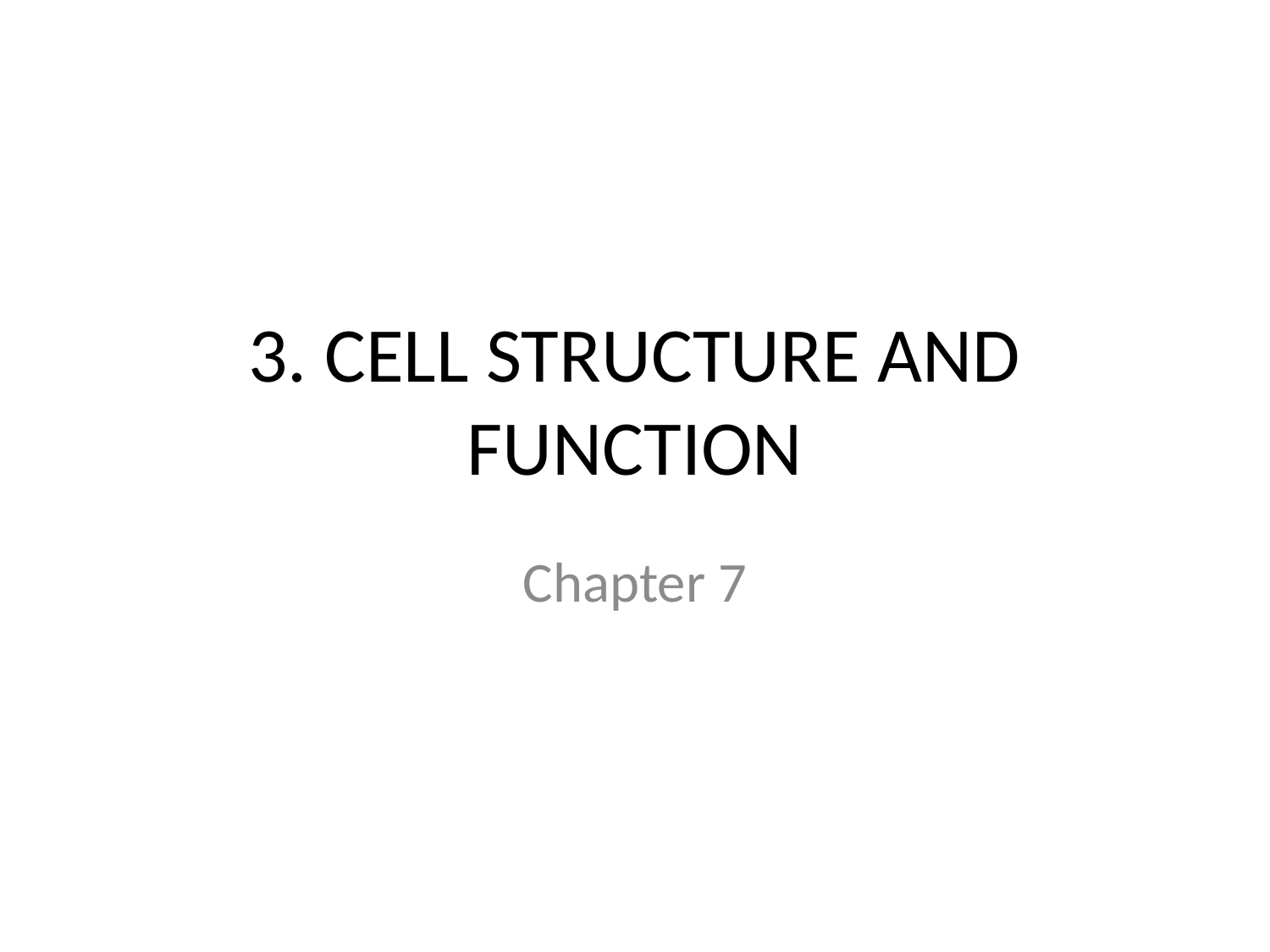

# 3. CELL STRUCTURE AND FUNCTION
Chapter 7